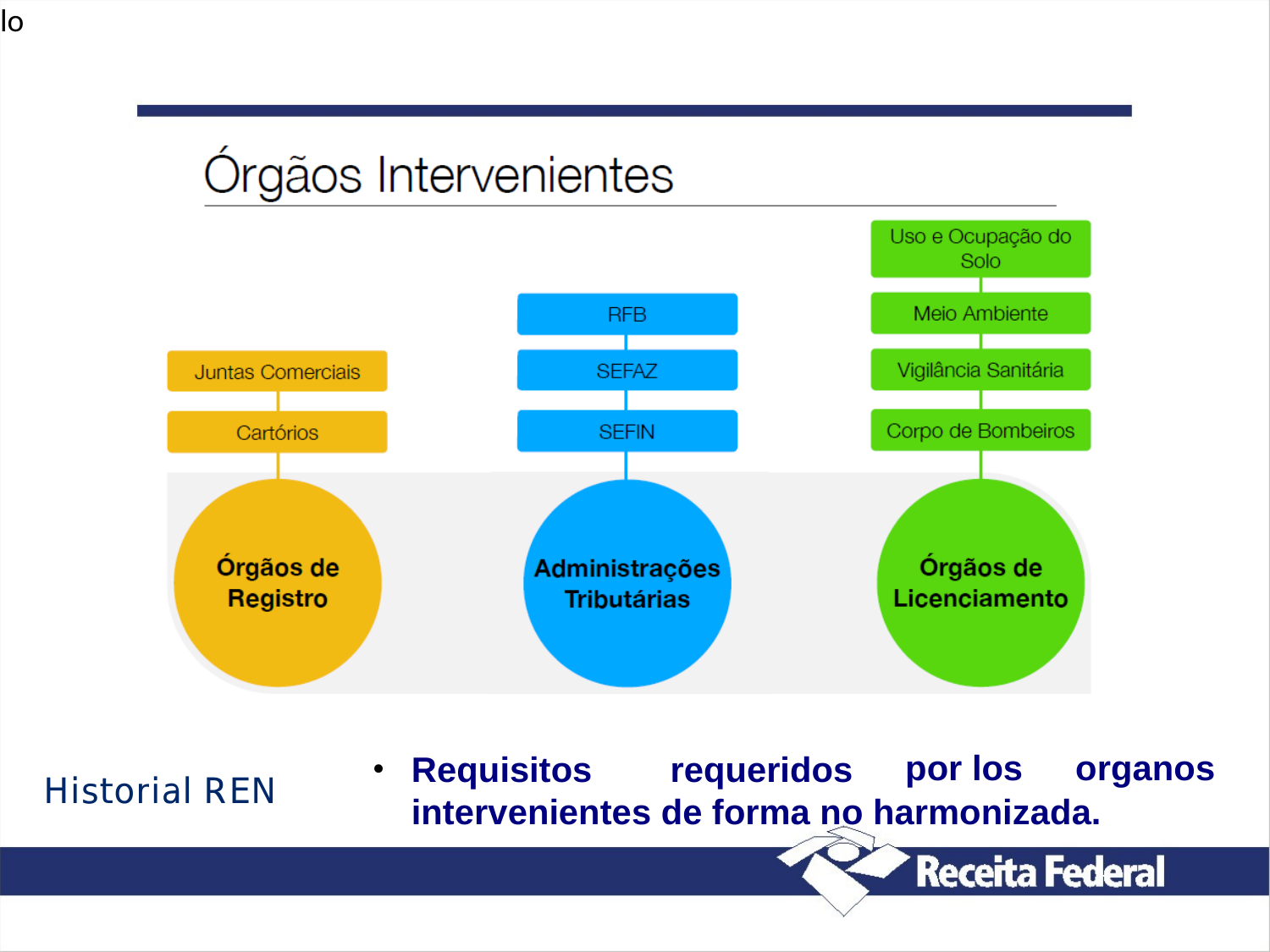

lo

•
por los
organos
Requisitos
requeridos
Historial REN
intervenientes de forma no harmonizada.